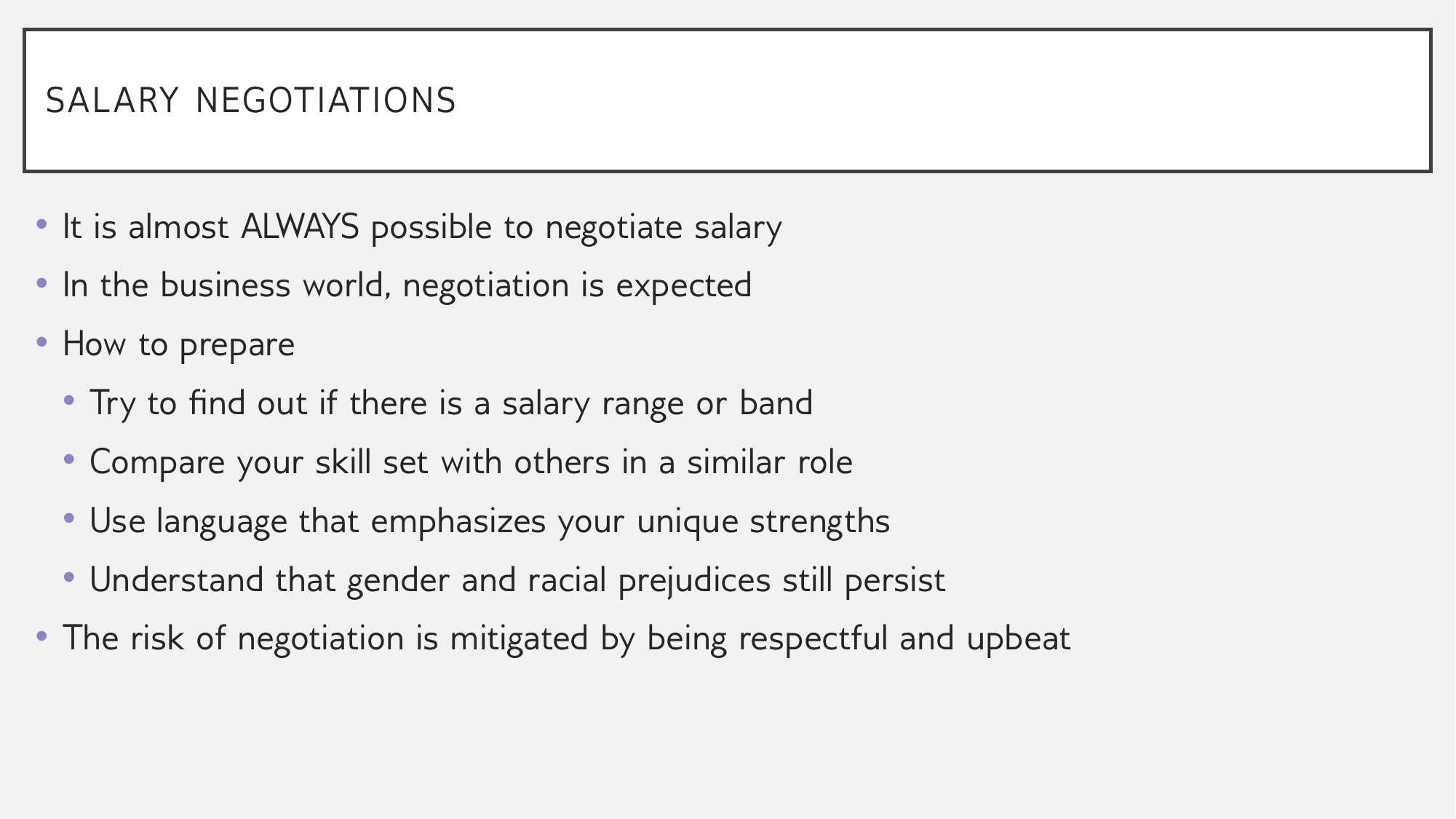

# Salary negotiations
It is almost ALWAYS possible to negotiate salary
In the business world, negotiation is expected
How to prepare
Try to find out if there is a salary range or band
Compare your skill set with others in a similar role
Use language that emphasizes your unique strengths
Understand that gender and racial prejudices still persist
The risk of negotiation is mitigated by being respectful and upbeat